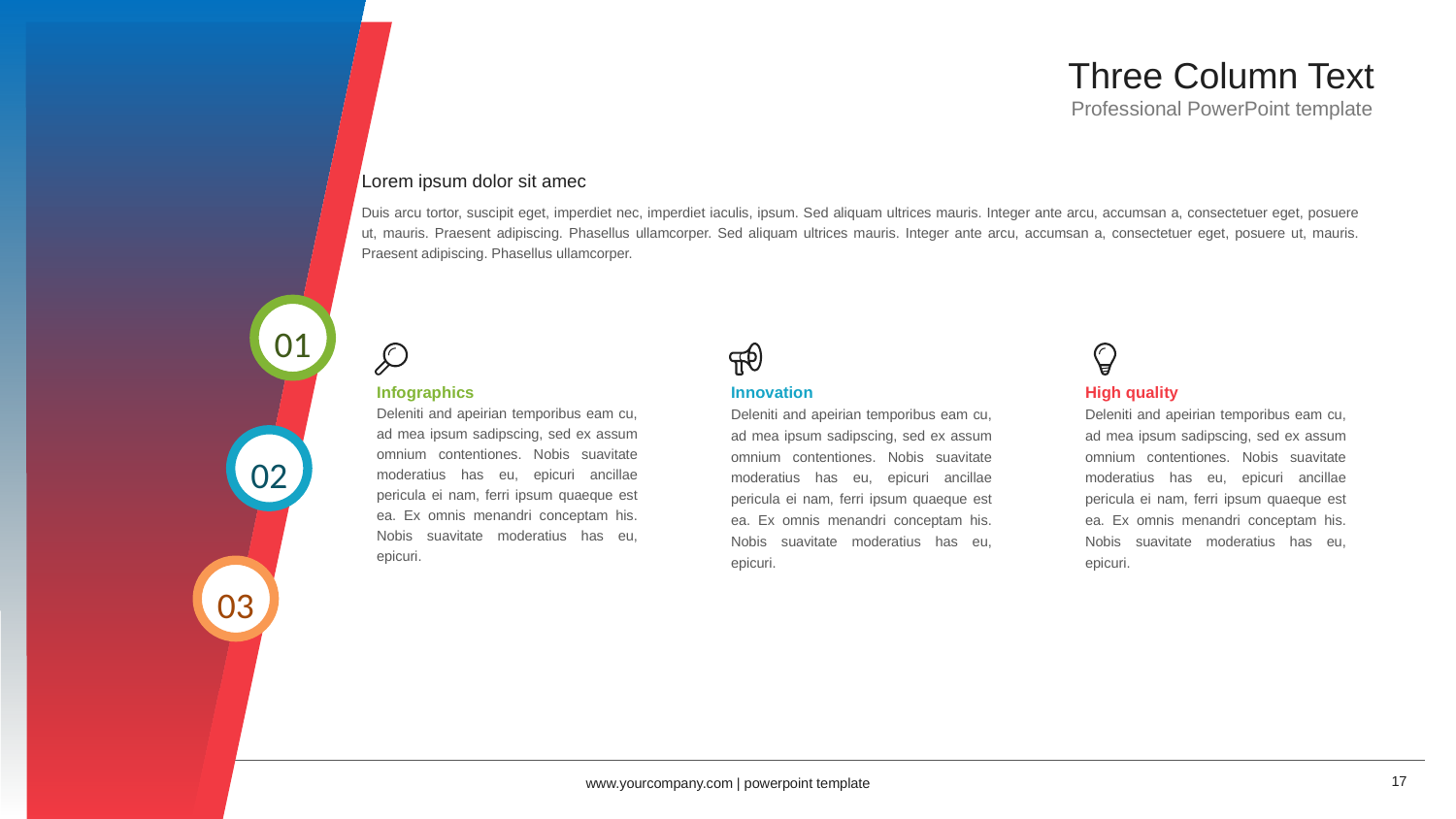

# Three Column Text
Professional PowerPoint template
Lorem ipsum dolor sit amec
Duis arcu tortor, suscipit eget, imperdiet nec, imperdiet iaculis, ipsum. Sed aliquam ultrices mauris. Integer ante arcu, accumsan a, consectetuer eget, posuere ut, mauris. Praesent adipiscing. Phasellus ullamcorper. Sed aliquam ultrices mauris. Integer ante arcu, accumsan a, consectetuer eget, posuere ut, mauris. Praesent adipiscing. Phasellus ullamcorper.
01

Infographics
Deleniti and apeirian temporibus eam cu, ad mea ipsum sadipscing, sed ex assum omnium contentiones. Nobis suavitate moderatius has eu, epicuri ancillae pericula ei nam, ferri ipsum quaeque est ea. Ex omnis menandri conceptam his. Nobis suavitate moderatius has eu, epicuri.
Innovation
Deleniti and apeirian temporibus eam cu, ad mea ipsum sadipscing, sed ex assum omnium contentiones. Nobis suavitate moderatius has eu, epicuri ancillae pericula ei nam, ferri ipsum quaeque est ea. Ex omnis menandri conceptam his. Nobis suavitate moderatius has eu, epicuri.
High quality
Deleniti and apeirian temporibus eam cu, ad mea ipsum sadipscing, sed ex assum omnium contentiones. Nobis suavitate moderatius has eu, epicuri ancillae pericula ei nam, ferri ipsum quaeque est ea. Ex omnis menandri conceptam his. Nobis suavitate moderatius has eu, epicuri.
02
03
www.yourcompany.com | powerpoint template
17